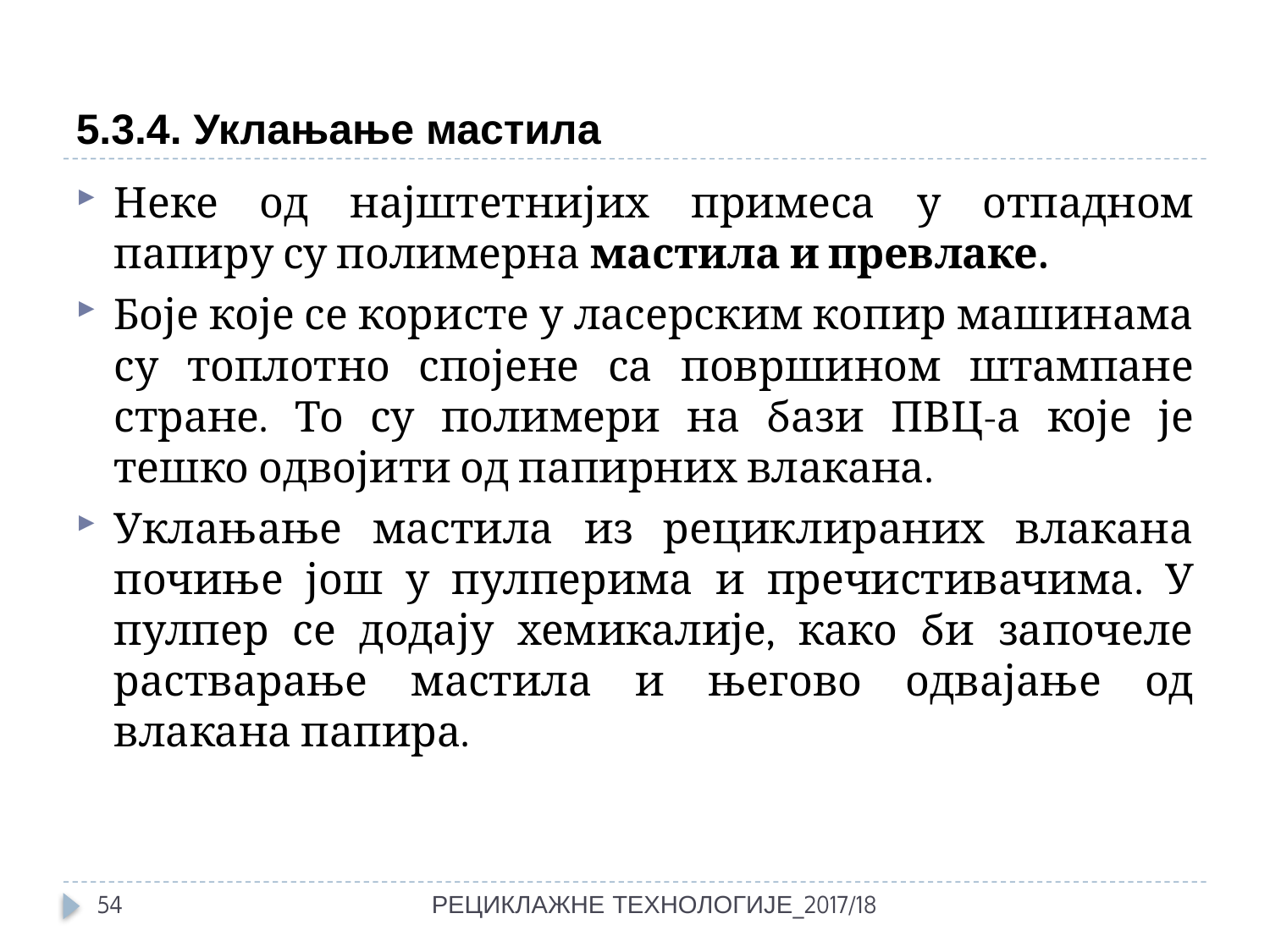

# 5.3.4. Уклањање мастила
Неке од најштетнијих примеса у отпадном папиру су полимерна мастила и превлаке.
Боје које се користе у ласерским копир машинама су топлотно спојене са површином штампане стране. То су полимери на бази ПВЦ-а које је тешко одвојити од папирних влакана.
Уклањање мастила из рециклираних влакана почиње још у пулперима и пречистивачима. У пулпер се додају хемикалије, како би започеле растварање мастила и његово одвајање од влакана папира.
54
РЕЦИКЛАЖНЕ ТЕХНОЛОГИЈЕ_2017/18